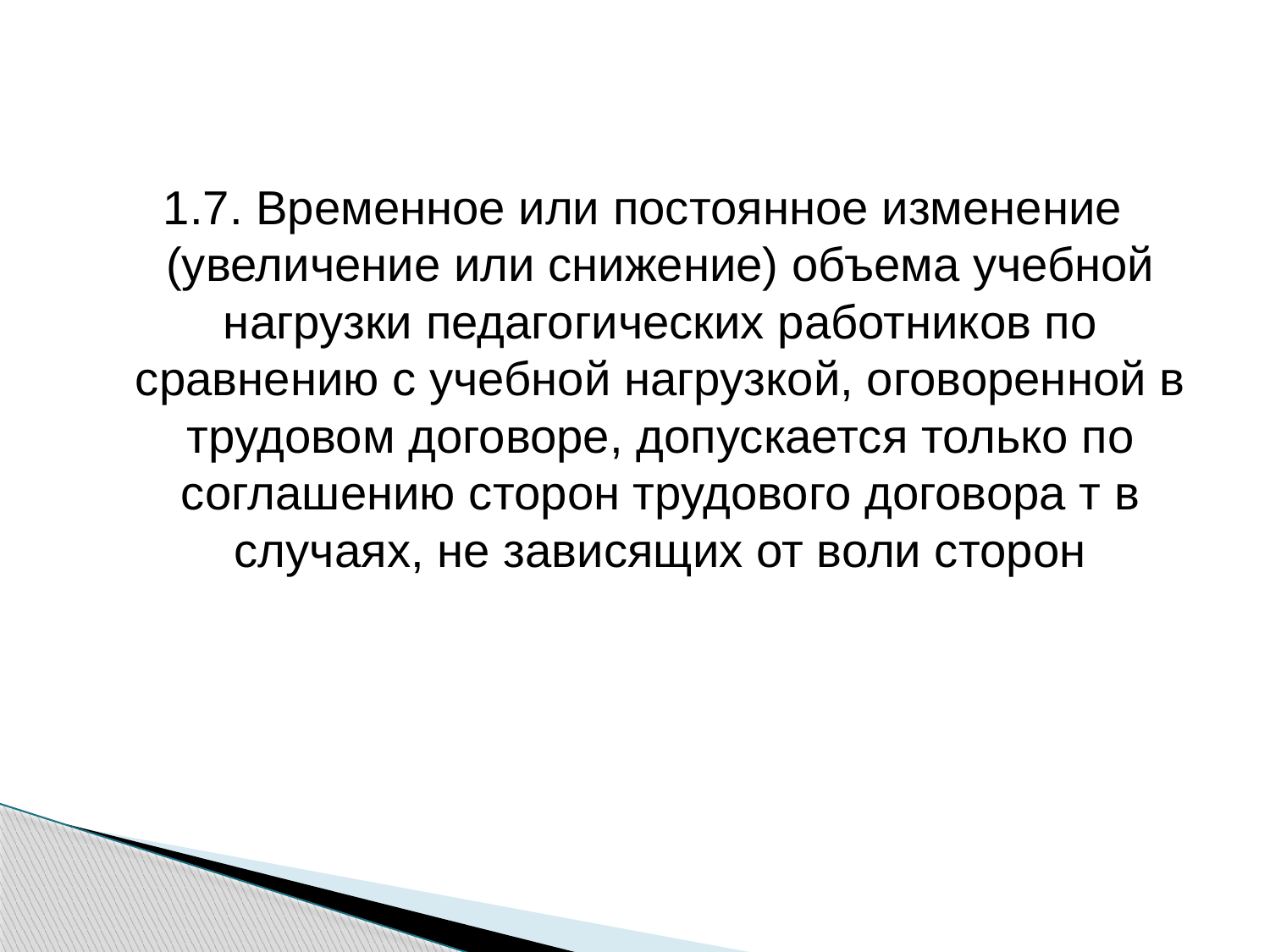

1.7. Временное или постоянное изменение (увеличение или снижение) объема учебной нагрузки педагогических работников по сравнению с учебной нагрузкой, оговоренной в трудовом договоре, допускается только по соглашению сторон трудового договора т в случаях, не зависящих от воли сторон